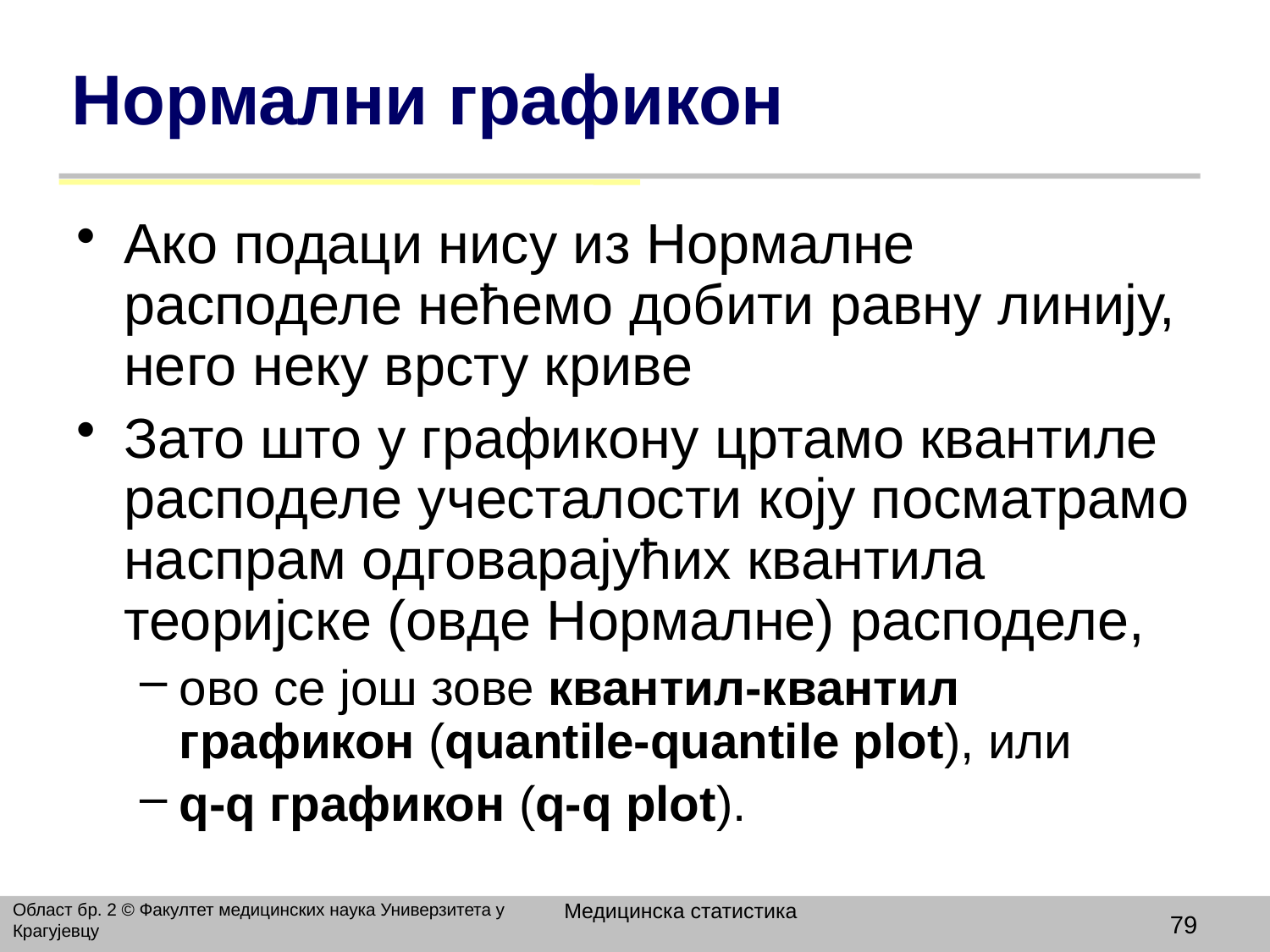

# Нормални графикон
Aко подаци нису из Нормалне расподеле нећемо добити равну линију, него неку врсту криве
Зато што у графикону цртамо квантиле расподеле учесталости коју посматрамо наспрам одговарајућих квантила теоријске (овде Нормалне) расподеле,
ово се још зове квантил-квантил графикон (quantile-quantile plot), или
q-q графикон (q-q plot).
Медицинска статистика
Област бр. 2 © Факултет медицинских наука Универзитета у Крагујевцу
79